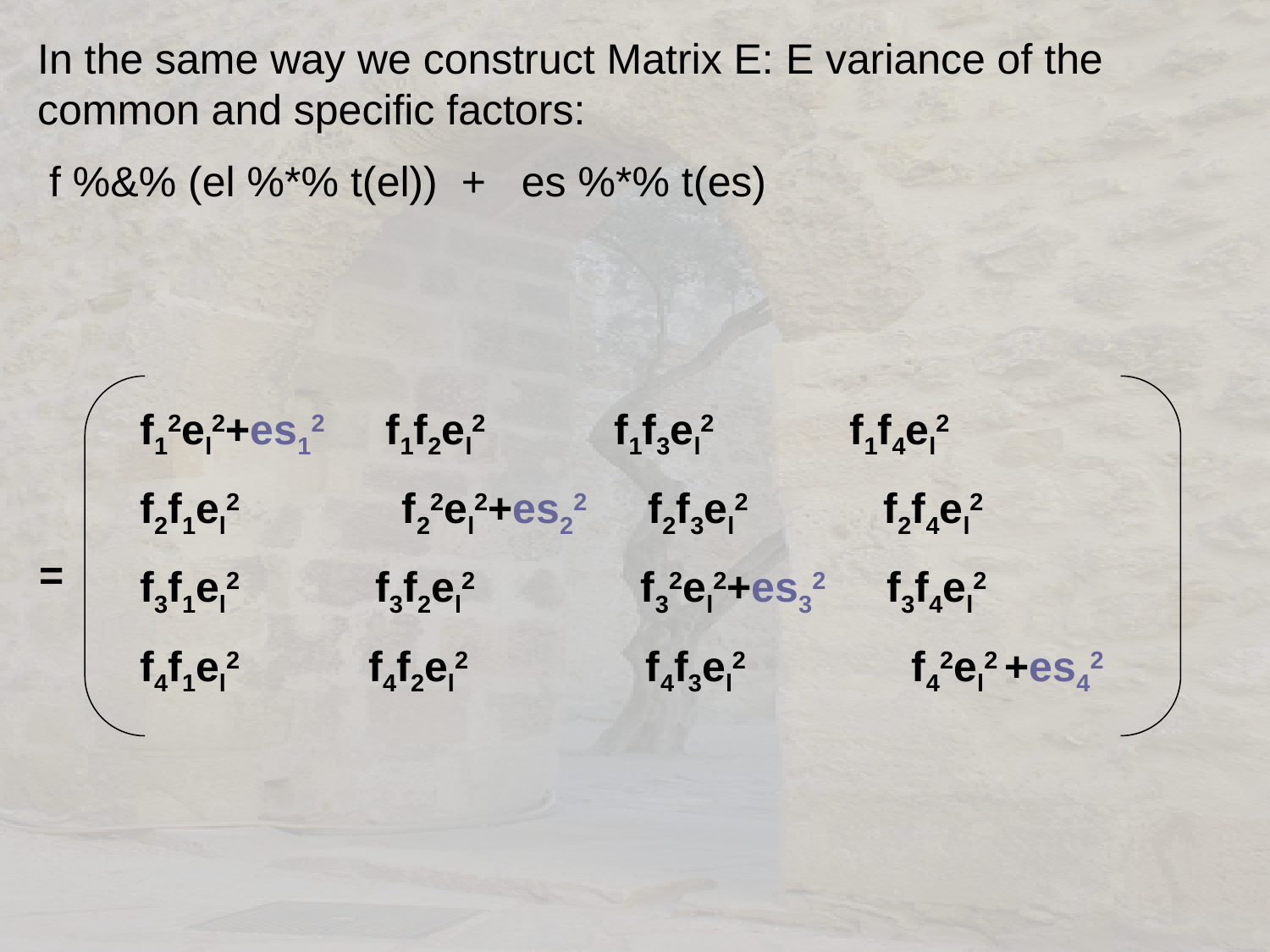

In the same way we construct Matrix E: E variance of the common and specific factors:
 f %&% (el %*% t(el))  +   es %*% t(es)

f12el2+es12         f1f2el2                   f1f3el2                    f1f4el2
f2f1el2               f22el2+es22         f2f3el2                    f2f4el2
f3f1el2                    f3f2el2              f32el2+es32         f3f4el2
f4f1el2                   f4f2el2               f4f3el2              f42el2 +es42
 =